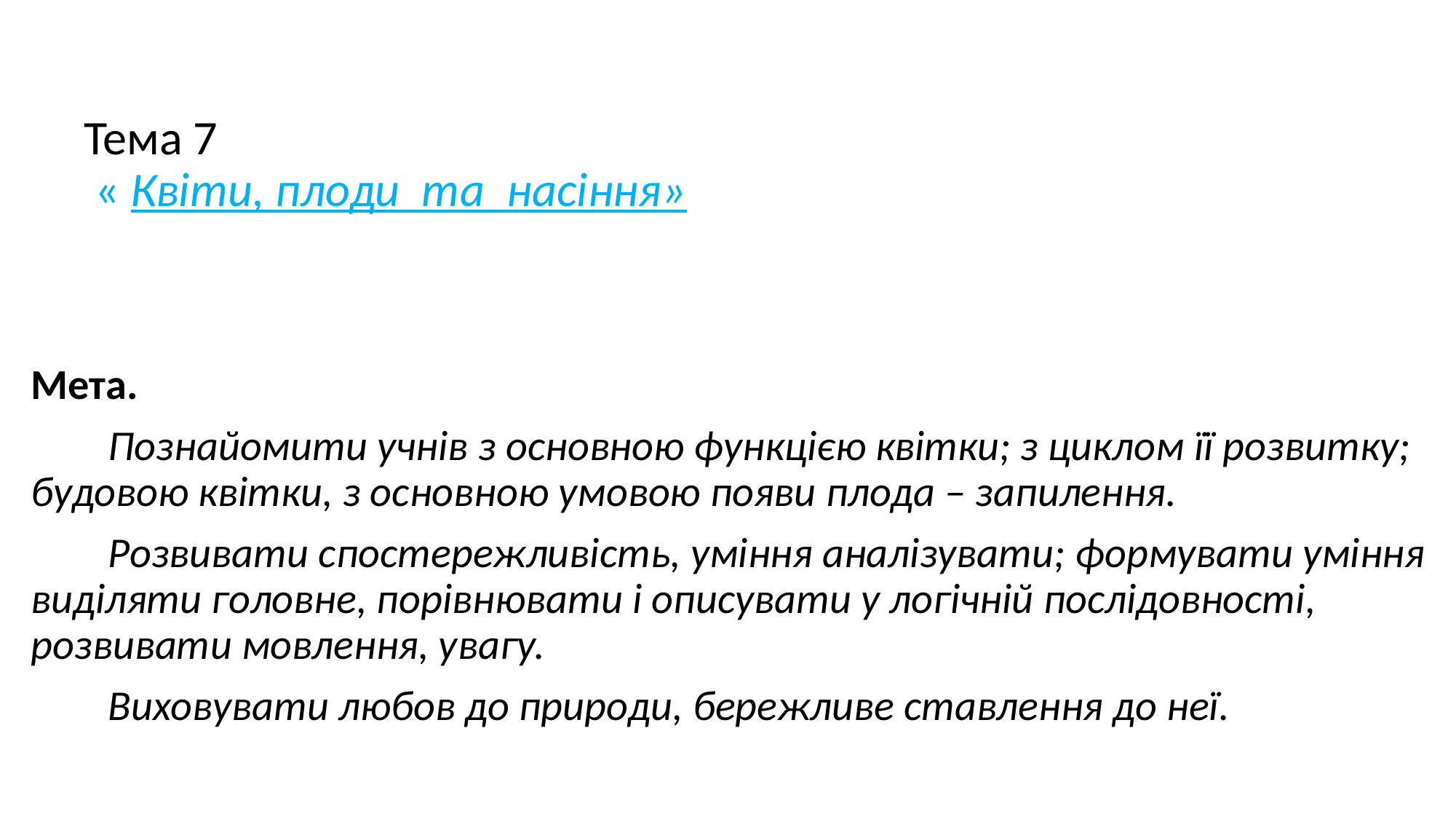

# Тема 7 « Квіти, плоди  та  насіння»

Мета.
        Познайомити учнів з основною функцією квітки; з циклом її розвитку; будовою квітки, з основною умовою появи плода – запилення.
        Розвивати спостережливість, уміння аналізувати; формувати уміння виділяти головне, порівнювати і описувати у логічній послідовності, розвивати мовлення, увагу.
        Виховувати любов до природи, бережливе ставлення до неї.